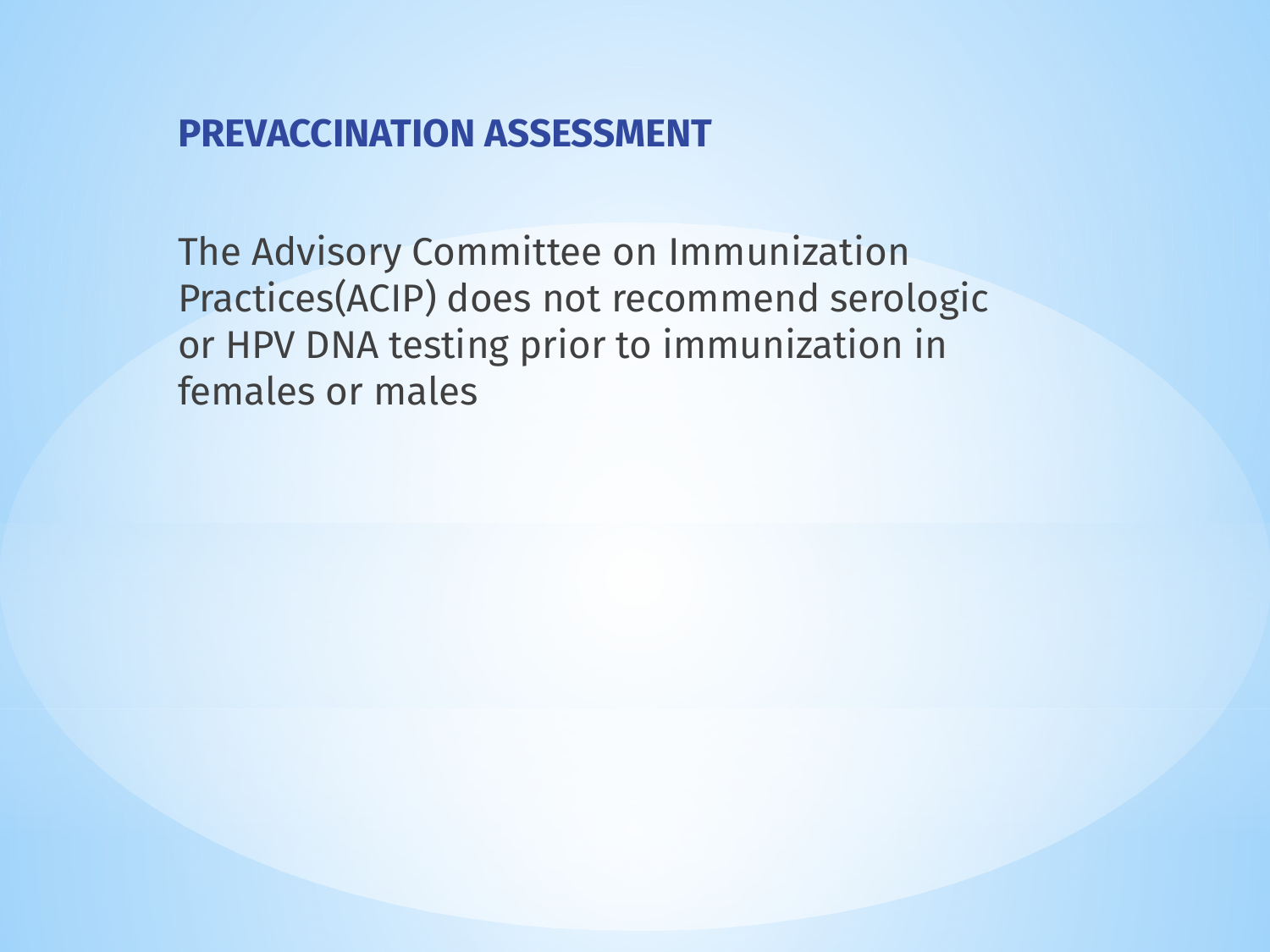

PREVACCINATION ASSESSMENT

The Advisory Committee on Immunization Practices(ACIP) does not recommend serologic or HPV DNA testing prior to immunization in females or males

#